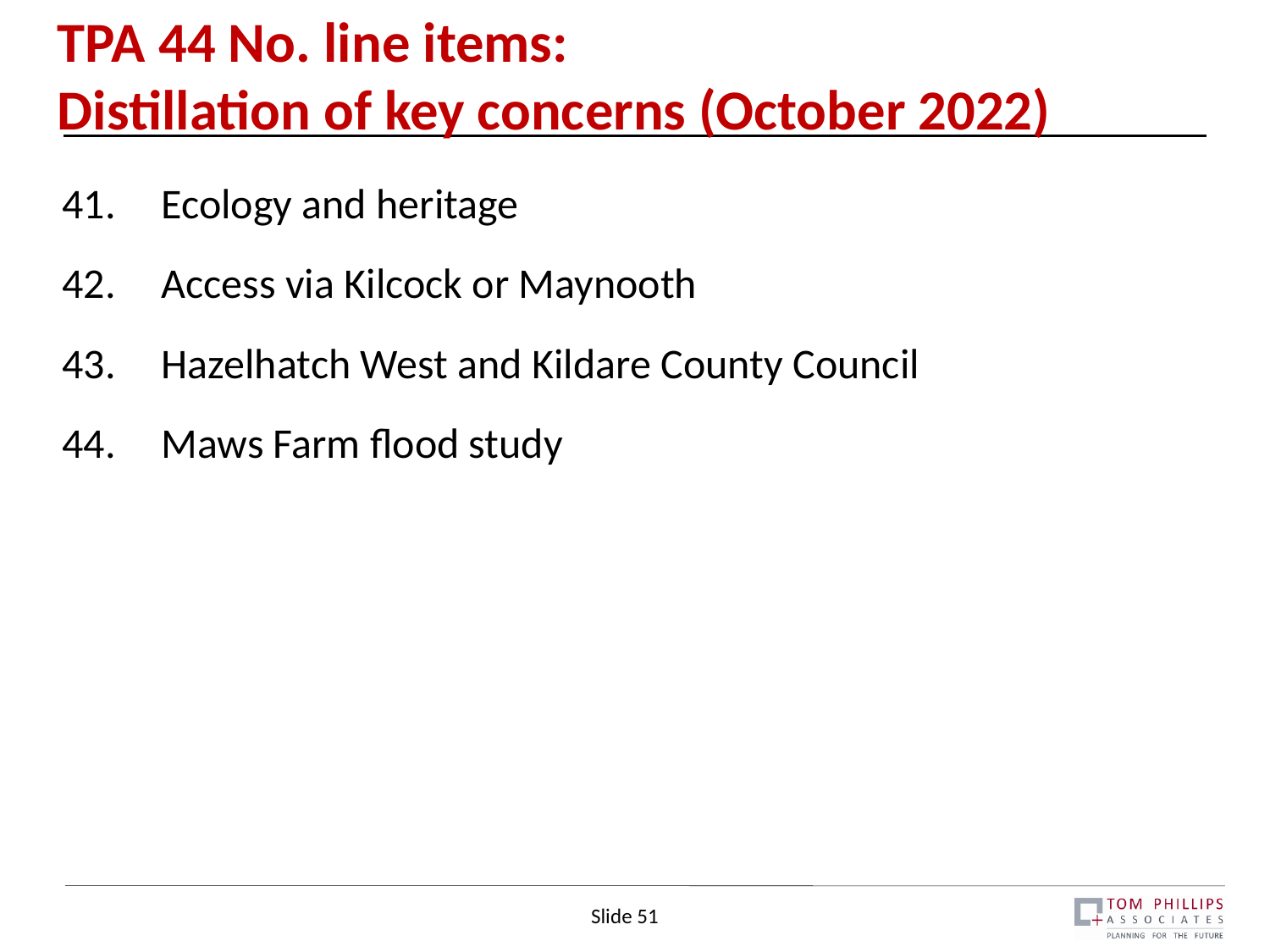

# TPA 44 No. line items: Distillation of key concerns (October 2022)
Ecology and heritage
Access via Kilcock or Maynooth
Hazelhatch West and Kildare County Council
Maws Farm flood study